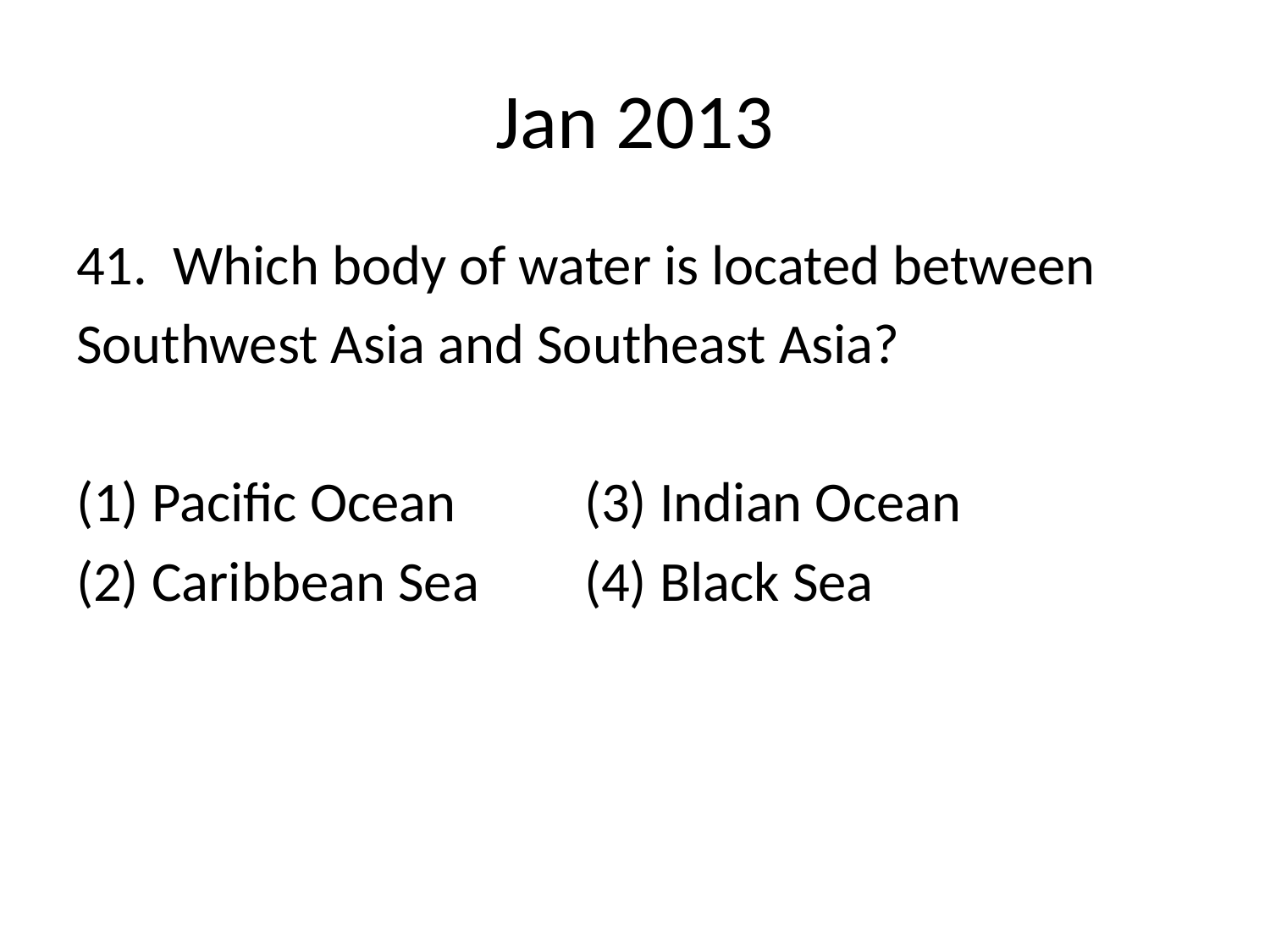

# Jan 2013
41.  Which body of water is located between
Southwest Asia and Southeast Asia?

(1) Pacific Ocean 	(3) Indian Ocean
(2) Caribbean Sea 	(4) Black Sea